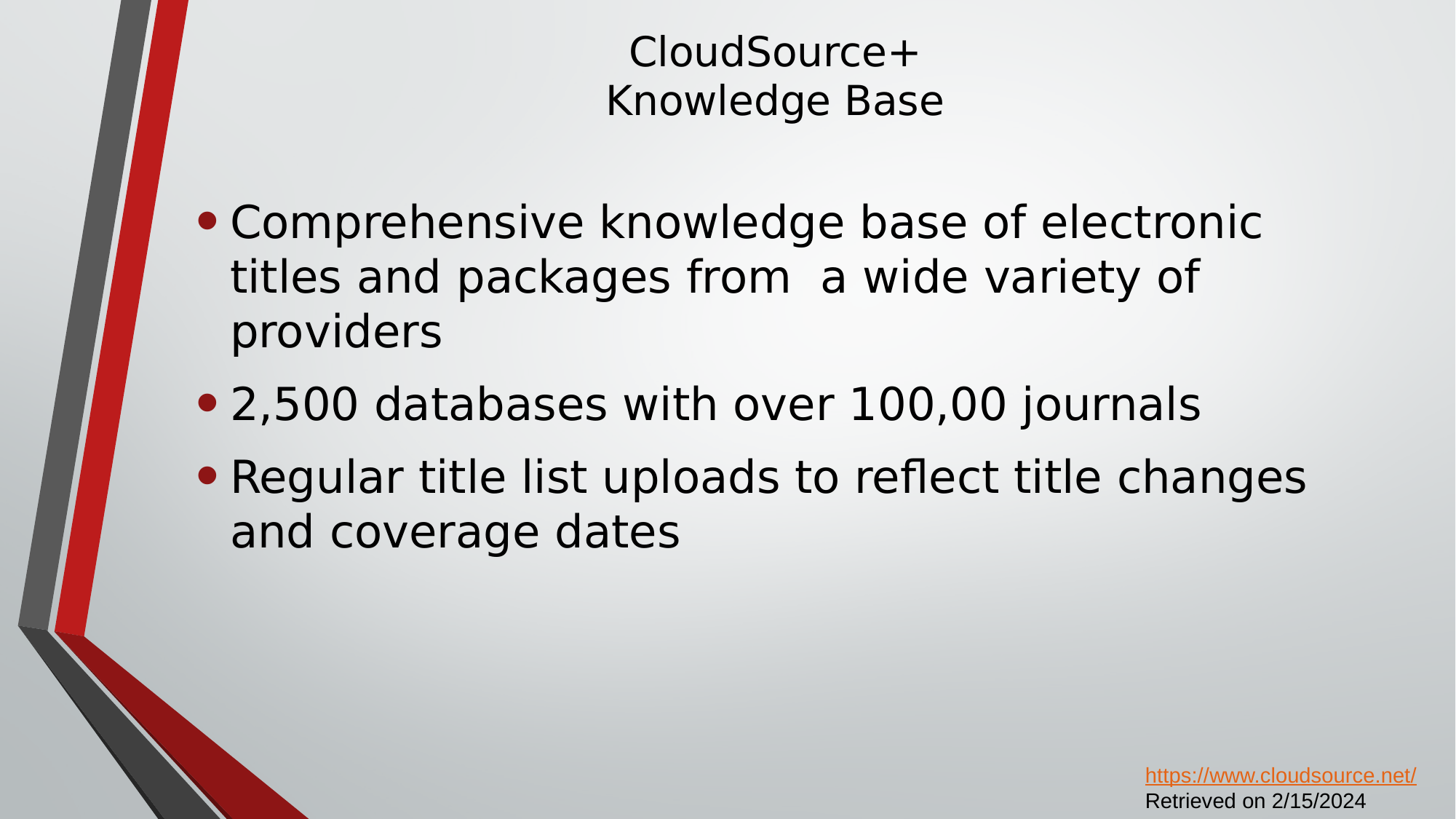

# CloudSource+ Knowledge Base
Comprehensive knowledge base of electronic titles and packages from  a wide variety of providers
2,500 databases with over 100,00 journals
Regular title list uploads to reflect title changes and coverage dates

https://www.cloudsource.net/
Retrieved on 2/15/2024